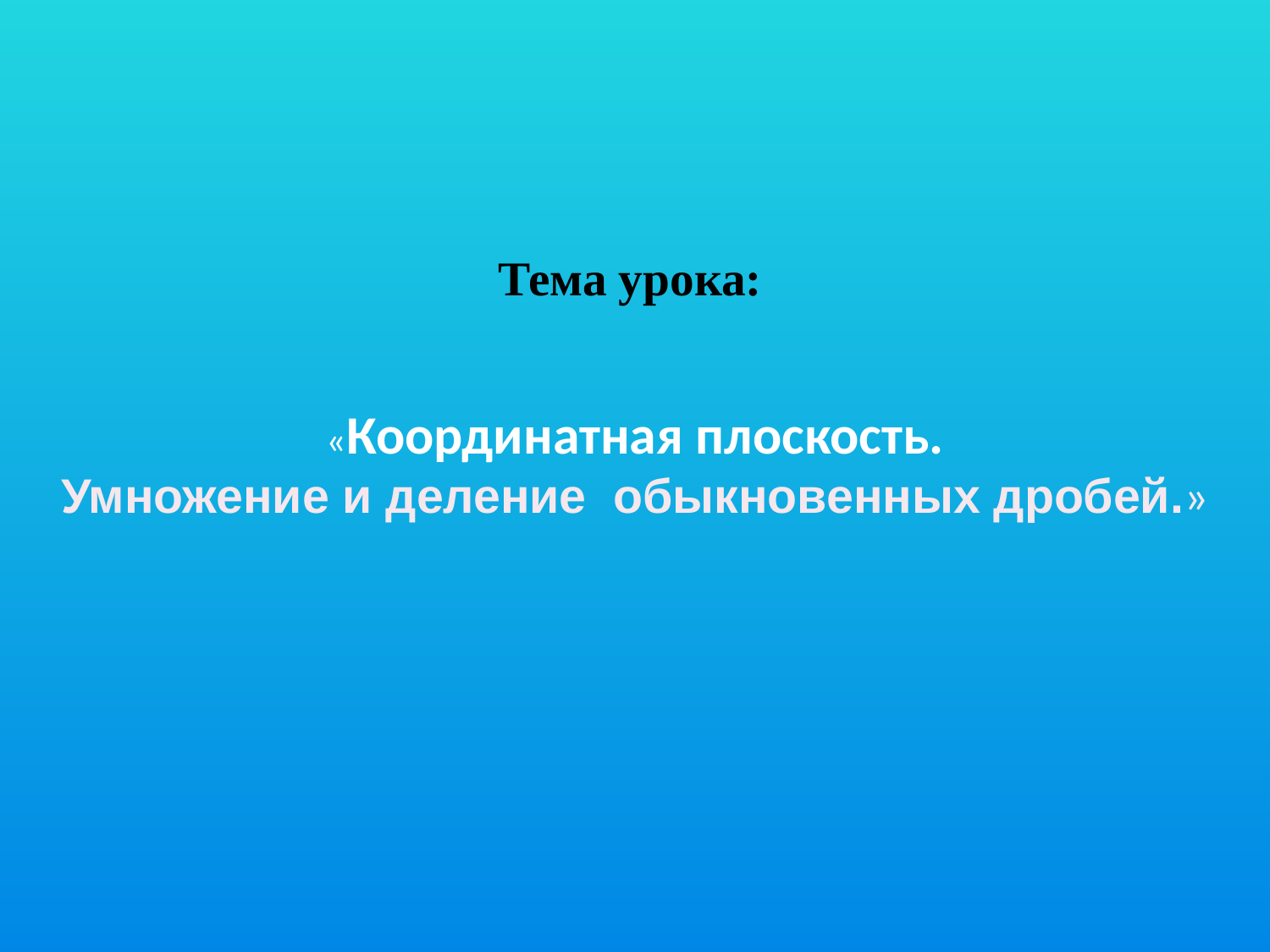

# Тема урока: «Координатная плоскость. Умножение и деление  обыкновенных дробей.»